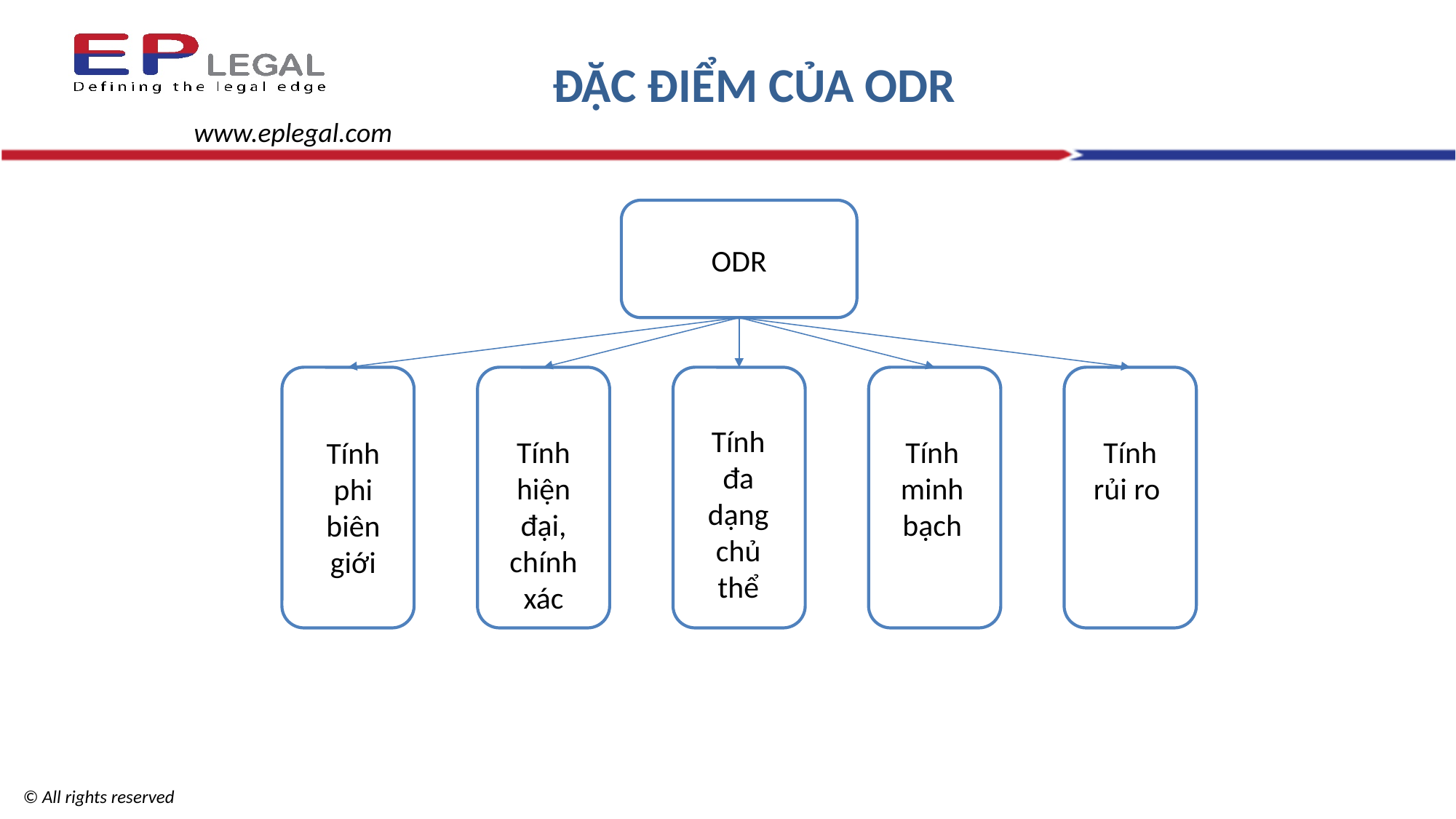

ĐẶC ĐIỂM CỦA ODR
www.eplegal.com

ODR

Tính đa dạng chủ thể
Tính hiện đại, chính xác
Tính minh bạch
Tính rủi ro
Tính phi biên giới